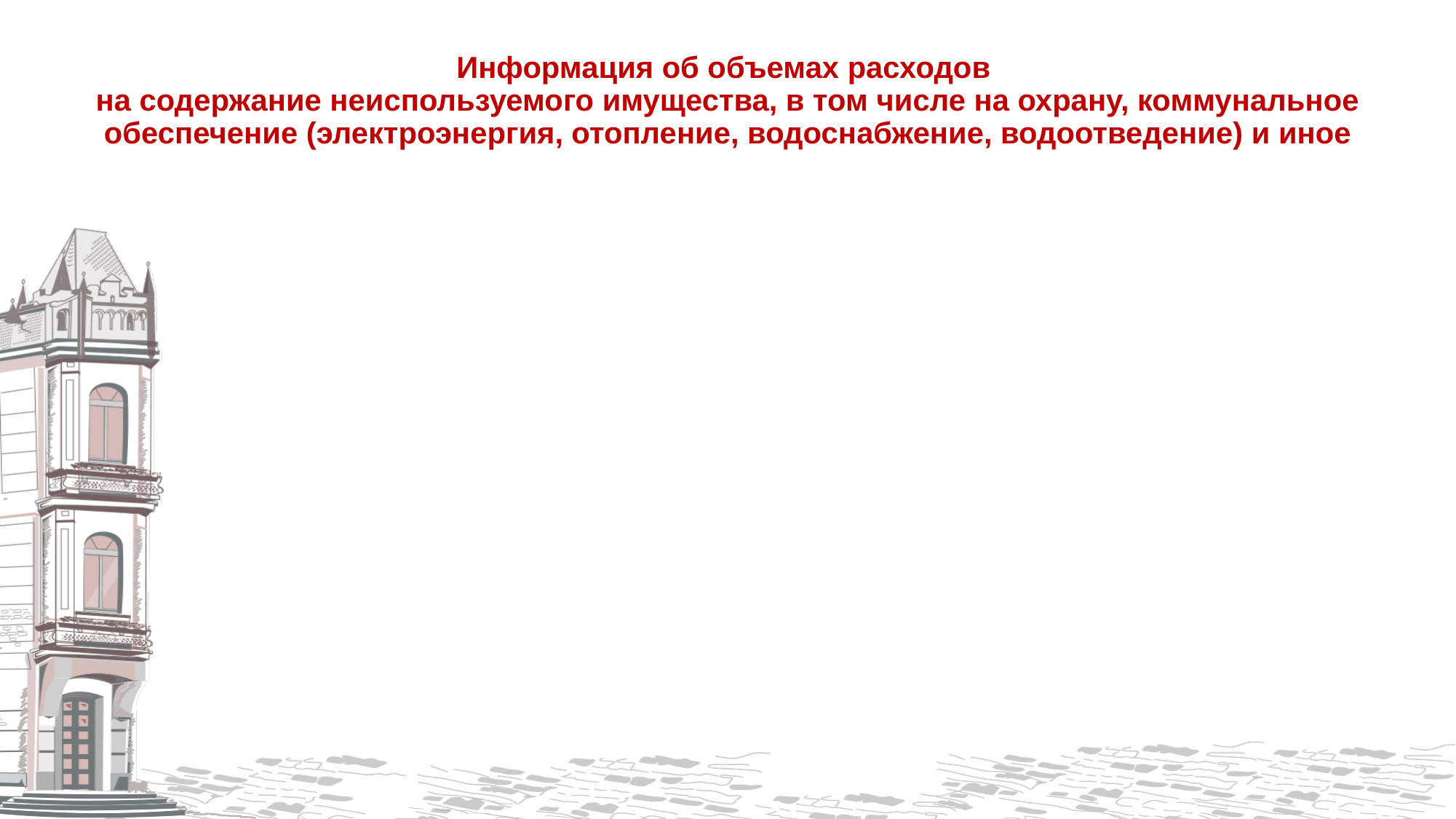

# Информация об объемах расходов на содержание неиспользуемого имущества, в том числе на охрану, коммунальное обеспечение (электроэнергия, отопление, водоснабжение, водоотведение) и иное